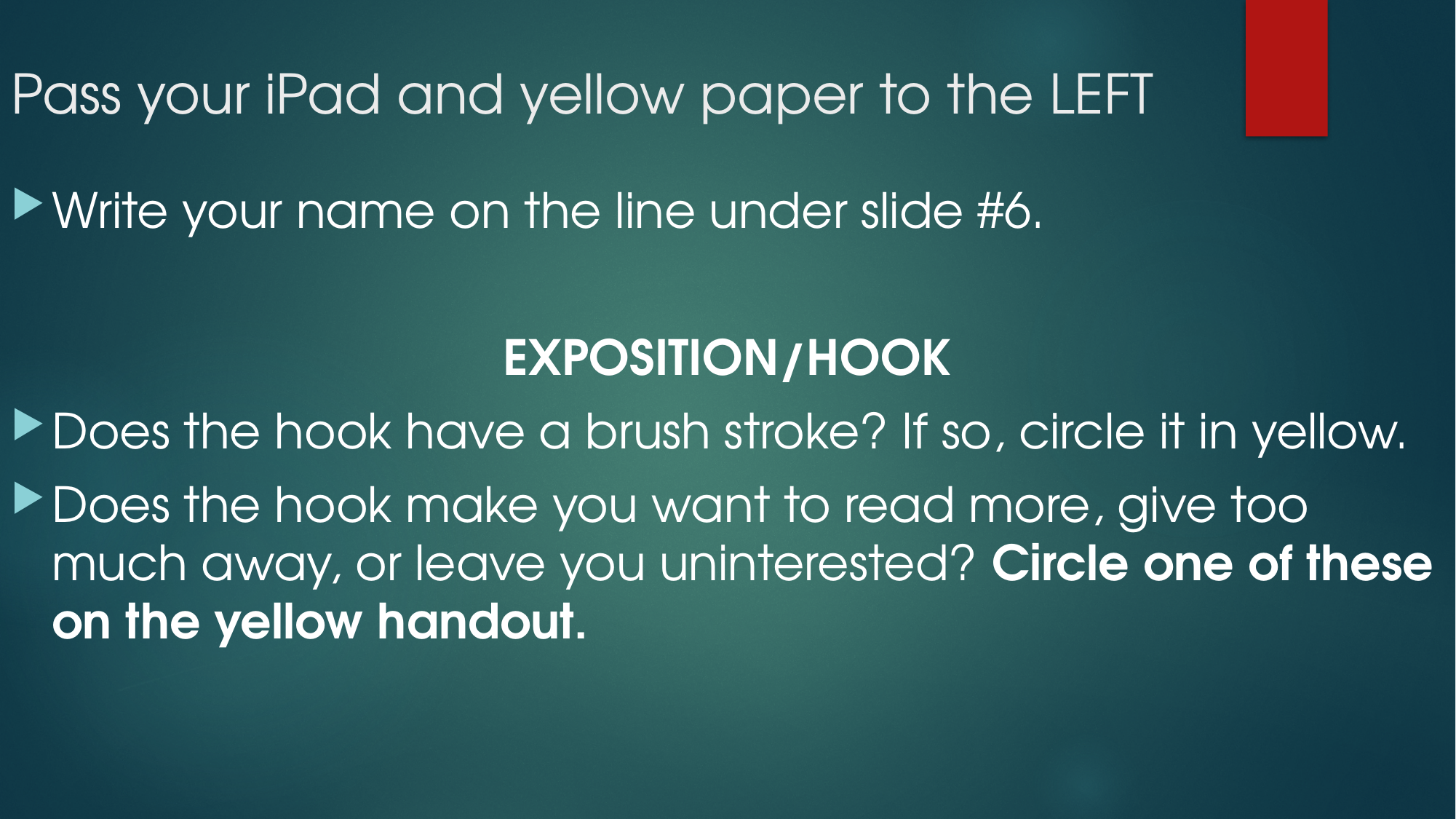

# Pass your iPad and yellow paper to the LEFT
Write your name on the line under slide #6.

EXPOSITION/HOOK
Does the hook have a brush stroke? If so, circle it in yellow.
Does the hook make you want to read more, give too much away, or leave you uninterested? Circle one of these on the yellow handout.